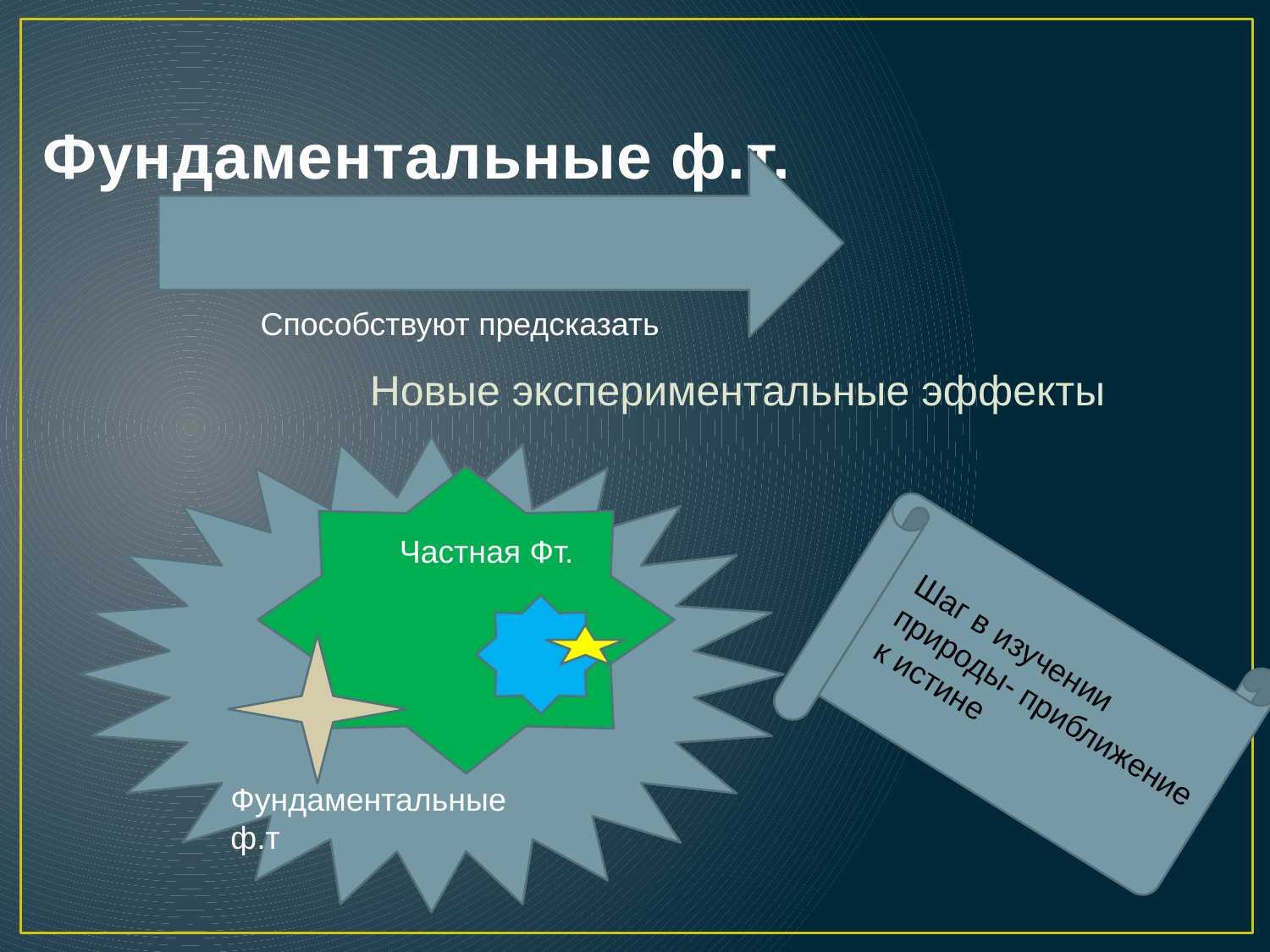

# Фундаментальные ф.т.

Способствуют предсказать
Новые экспериментальные эффекты

Частная Фт.

Шаг в изучении природы- приближение к истине
Фундаментальные ф.т